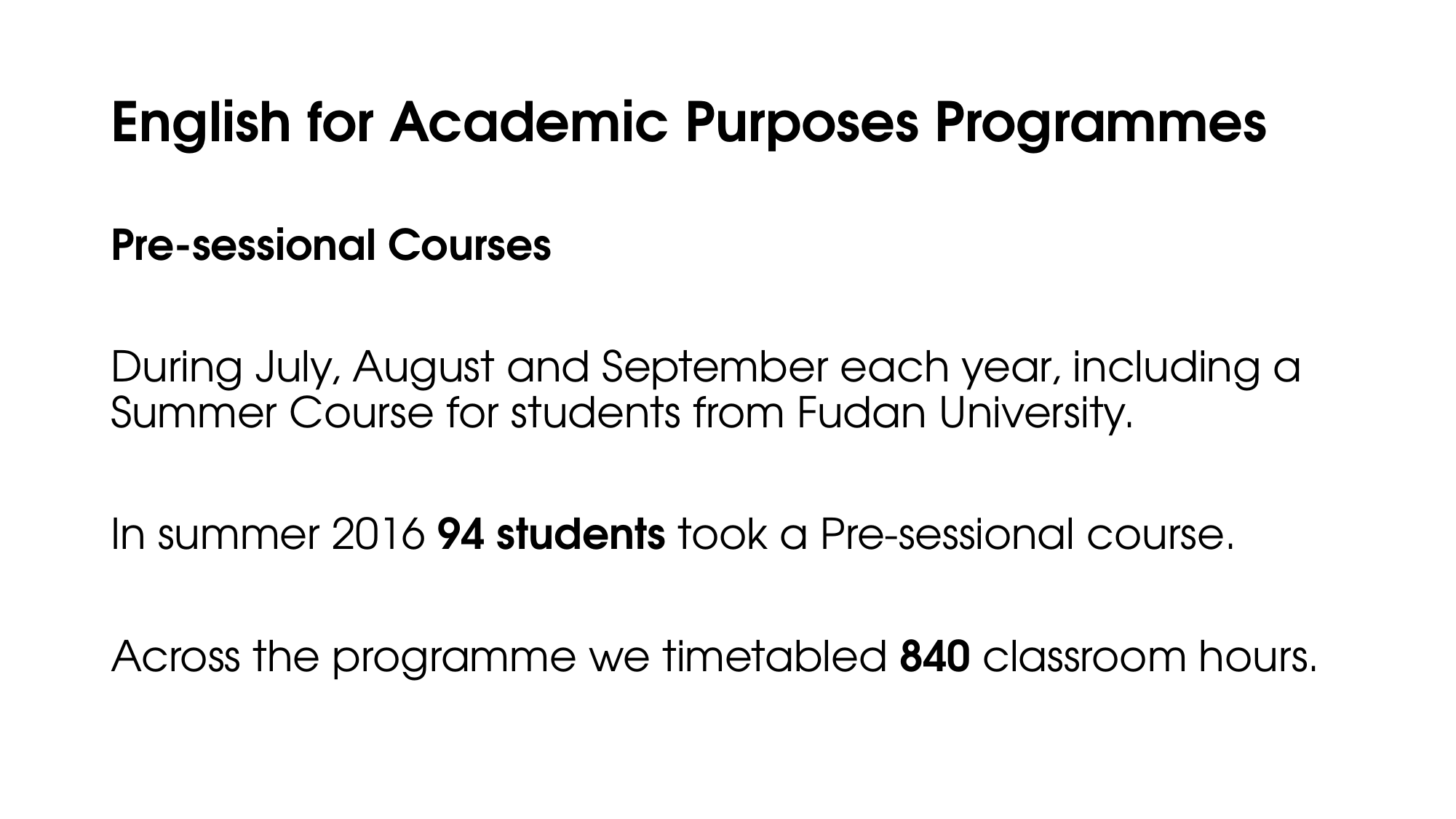

# English for Academic Purposes Programmes
Pre-sessional Courses

During July, August and September each year, including a Summer Course for students from Fudan University.

In summer 2016 94 students took a Pre-sessional course.

Across the programme we timetabled 840 classroom hours.